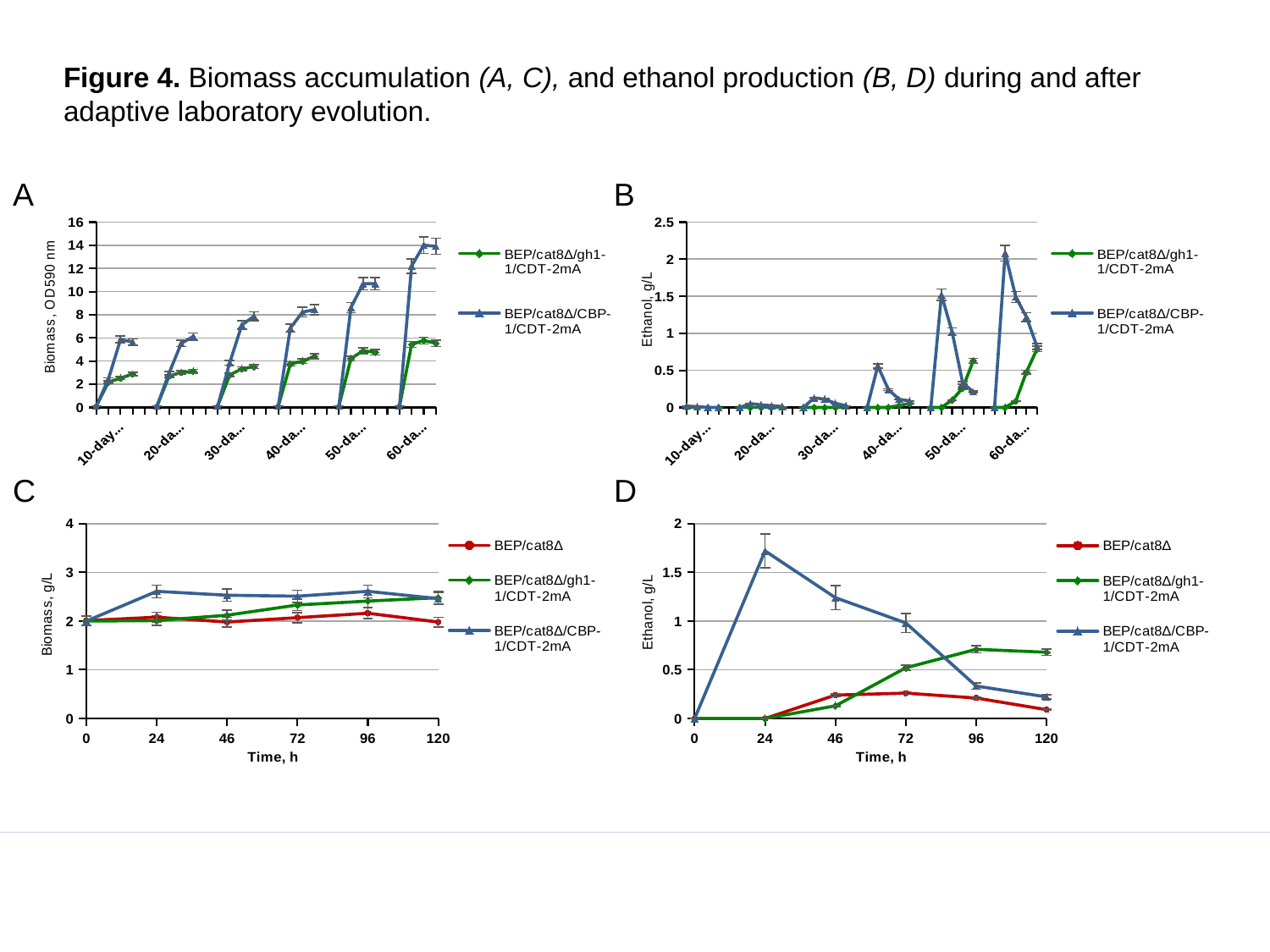

# Figure 4. Biomass accumulation (A, C), and ethanol production (B, D) during and after adaptive laboratory evolution.
А
B

### Chart

| Category | BEP/cat8Δ/gh1-1/CDT-2mA | BEP/cat8Δ/CBP-1/CDT-2mA |
|---|---|---|
|  | 0.1 | 0.1 |
|  | 2.18 | 2.451 |
| 10-day sample  | 2.53 | 5.87 |
|  | 2.88 | 5.65 |
|  | None | None |
|  | 0.1 | 0.1 |
|  | 2.71 | 2.96 |
| 20-day sample | 3.02 | 5.53 |
|  | 3.12 | 6.13 |
|  | None | None |
|  | 0.1 | 0.1 |
|  | 2.81 | 3.85 |
| 30-day sample | 3.33 | 7.12 |
|  | 3.52 | 7.87 |
|  | None | None |
|  | 0.1 | 0.1 |
|  | 3.75 | 6.85 |
| 40-day sample | 3.99 | 8.23 |
|  | 4.42 | 8.44 |
|  | None | None |
|  | 0.1 | 0.1 |
|  | 4.22 | 8.63 |
| 50-day sample | 4.89 | 10.68 |
|  | 4.77 | 10.69 |
|  | None | None |
|  | 0.1 | 0.1 |
|  | 5.44 | 12.21 |
| 60-day sample | 5.78 | 14.01 |

### Chart

| Category | BEP/cat8Δ/gh1-1/CDT-2mA | BEP/cat8Δ/CBP-1/CDT-2mA |
|---|---|---|
|  | 0.0 | 0.018 |
|  | 0.0 | 0.011 |
| 10-day sample  | 0.0 | 0.0 |
|  | 0.0 | 0.0 |
|  | None | None |
|  | 0.0 | 0.0 |
|  | 0.0 | 0.052 |
|  | 0.0 | 0.034 |
| 20-day sample | 0.0 | 0.024 |
|  | 0.0 | 0.012 |
|  | None | None |
|  | 0.0 | 0.0 |
|  | 0.0 | 0.129 |
|  | 0.0 | 0.111 |
| 30-day sample | 0.0 | 0.056 |
|  | 0.011 | 0.022 |
|  | None | None |
|  | 0.0 | 0.0 |
|  | 0.0 | 0.56 |
|  | 0.0 | 0.241 |
| 40-day sample | 0.026 | 0.109 |
|  | 0.053 | 0.088 |
|  | None | None |
|  | 0.0 | 0.0 |
|  | 0.0 | 1.52 |
|  | 0.099 | 1.02 |
| 50-day sample | 0.261 | 0.33 |
|  | 0.63 | 0.21 |
|  | None | None |
|  | 0.0 | 0.0 |
|  | 0.0 | 2.08 |
|  | 0.086 | 1.49 |
| 60-day sample | 0.476 | 1.22 |
C
D

### Chart

| Category | BEP/cat8Δ | BEP/cat8Δ/gh1-1/CDT-2mA | BEP/cat8Δ/CBP-1/CDT-2mA |
|---|---|---|---|
| 0 | 2.01 | 2.0 | 2.0 |
| 24 | 2.08 | 2.01 | 2.61 |
| 46 | 1.98 | 2.12 | 2.53 |
| 72 | 2.07 | 2.33 | 2.51 |
| 96 | 2.16 | 2.41 | 2.61 |
| 120 | 1.98 | 2.48 | 2.46 |

### Chart

| Category | BEP/cat8Δ | BEP/cat8Δ/gh1-1/CDT-2mA | BEP/cat8Δ/CBP-1/CDT-2mA |
|---|---|---|---|
| 0 | 0.0 | 0.0 | 0.0 |
| 24 | 0.0 | 0.0 | 1.72 |
| 46 | 0.24 | 0.13 | 1.24 |
| 72 | 0.26 | 0.52 | 0.98 |
| 96 | 0.21 | 0.71 | 0.333 |
| 120 | 0.09 | 0.68 | 0.221 |